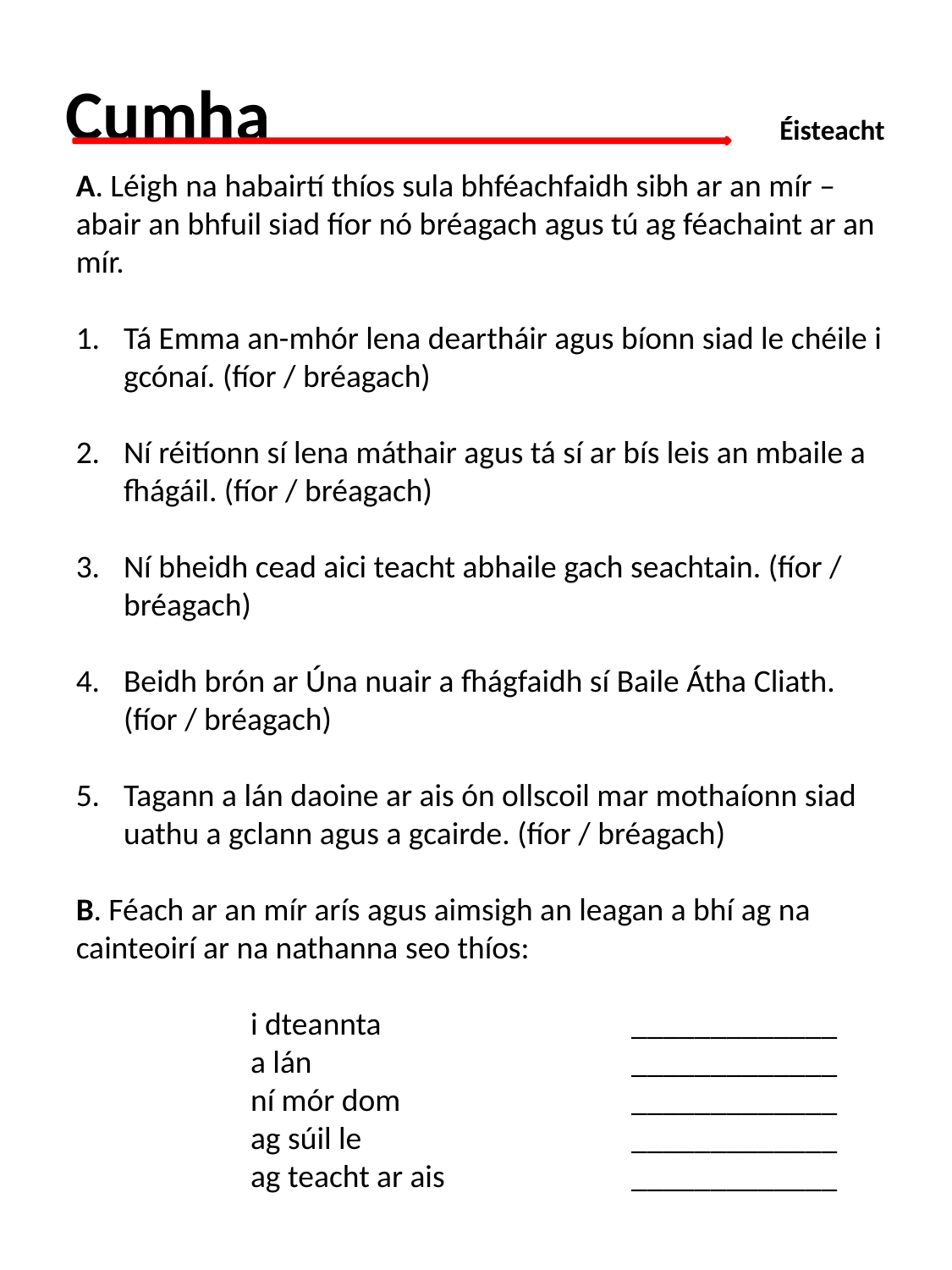

Cumha	           		     Éisteacht

A. Léigh na habairtí thíos sula bhféachfaidh sibh ar an mír – abair an bhfuil siad fíor nó bréagach agus tú ag féachaint ar an mír.

Tá Emma an-mhór lena deartháir agus bíonn siad le chéile i gcónaí. (fíor / bréagach)

Ní réitíonn sí lena máthair agus tá sí ar bís leis an mbaile a fhágáil. (fíor / bréagach)

Ní bheidh cead aici teacht abhaile gach seachtain. (fíor / bréagach)

Beidh brón ar Úna nuair a fhágfaidh sí Baile Átha Cliath. (fíor / bréagach)

Tagann a lán daoine ar ais ón ollscoil mar mothaíonn siad uathu a gclann agus a gcairde. (fíor / bréagach)

B. Féach ar an mír arís agus aimsigh an leagan a bhí ag na
cainteoirí ar na nathanna seo thíos:

		i dteannta		_____________
		a lán			_____________
		ní mór dom		_____________
		ag súil le			_____________
		ag teacht ar ais		_____________